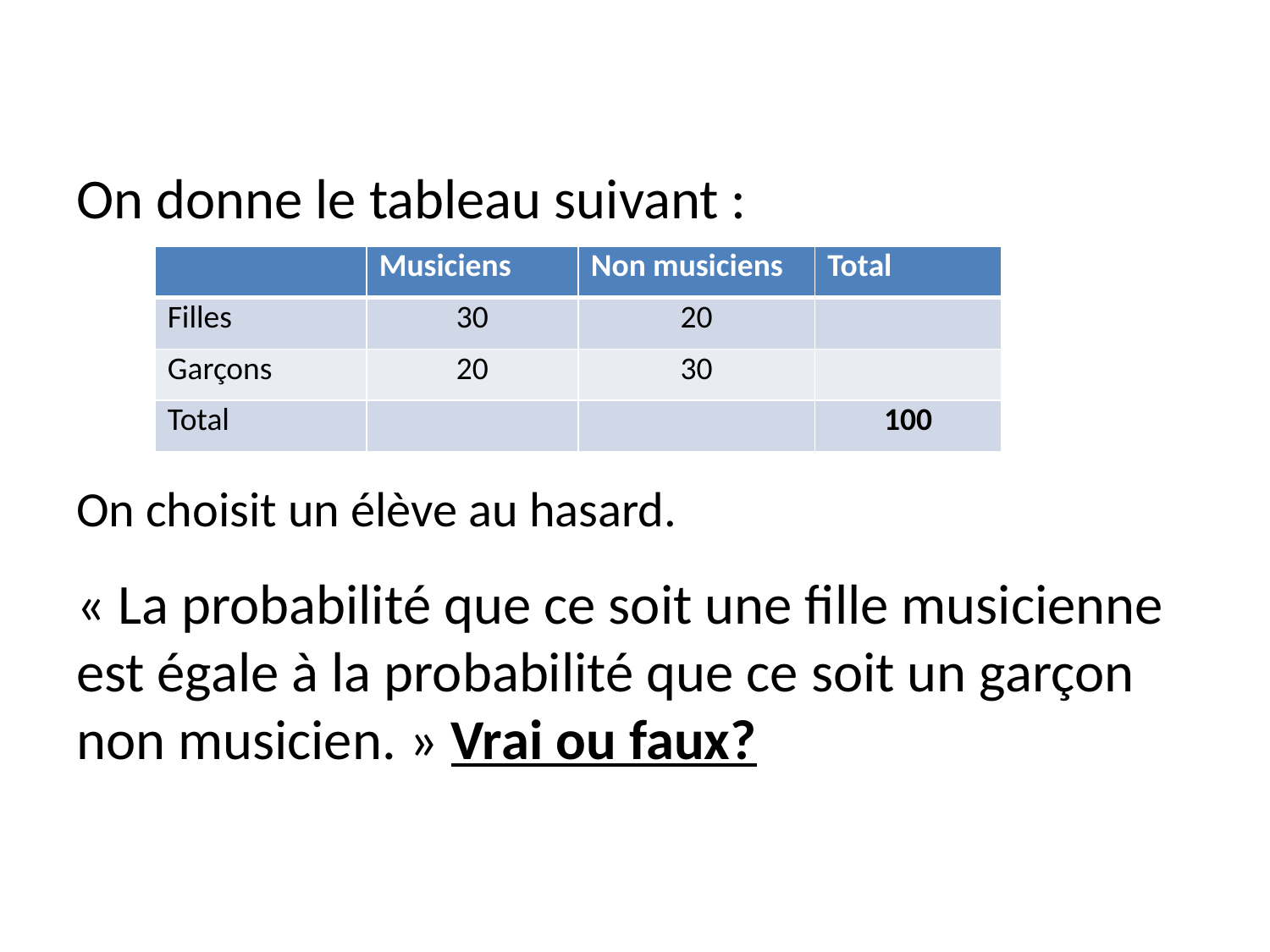

On donne le tableau suivant :

On choisit un élève au hasard.

« La probabilité que ce soit une fille musicienne est égale à la probabilité que ce soit un garçon non musicien. » Vrai ou faux?

|  | Musiciens | Non musiciens | Total |
| --- | --- | --- | --- |
| Filles | 30 | 20 |  |
| Garçons | 20 | 30 |  |
| Total |  |  | 100 |